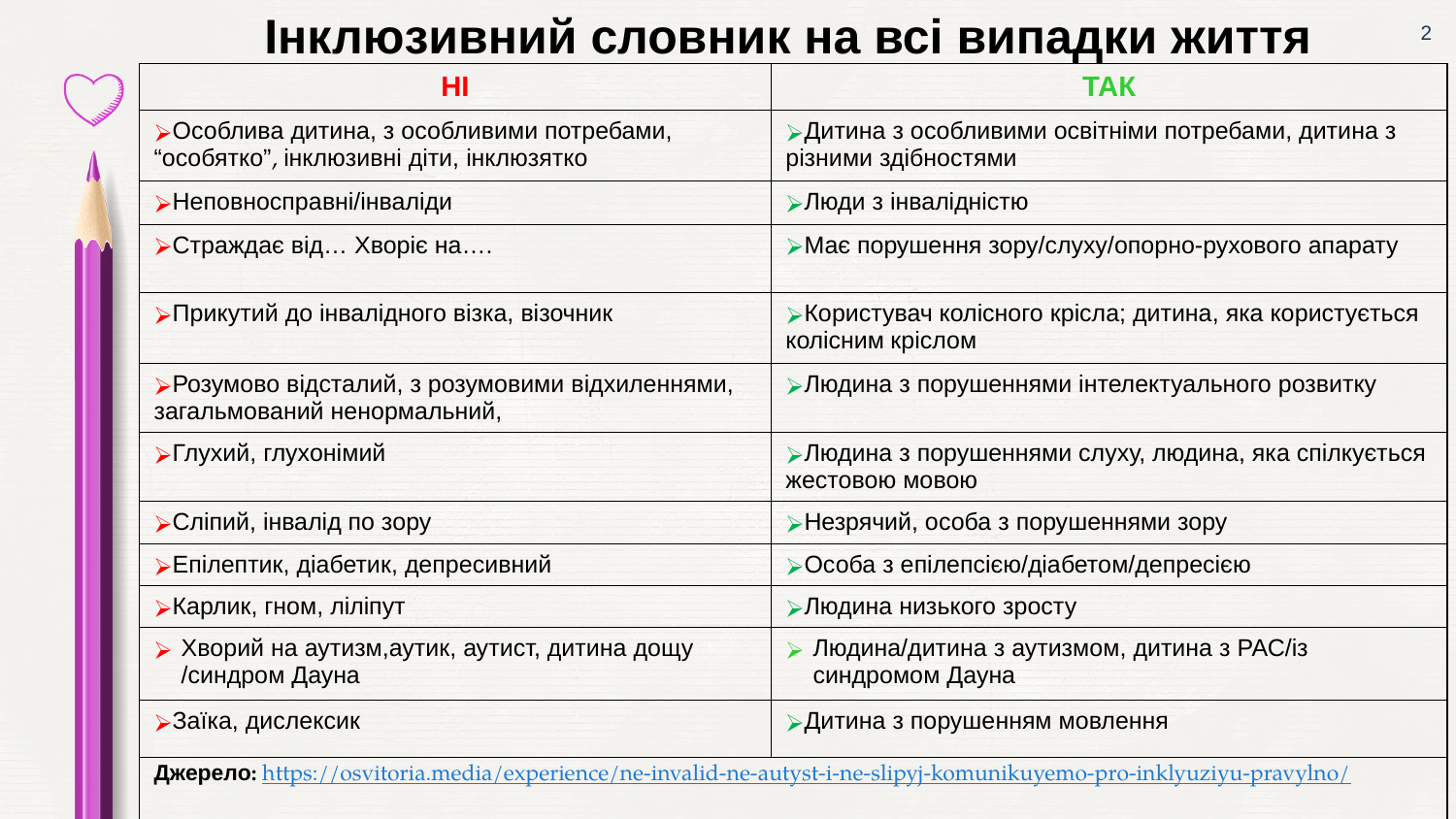

Інклюзивний словник на всі випадки життя
2
| НІ | ТАК |
| --- | --- |
| Особлива дитина, з особливими потребами, “особятко”, інклюзивні діти, інклюзятко | Дитина з особливими освітніми потребами, дитина з різними здібностями |
| Неповносправні/інваліди | Люди з інвалідністю |
| Страждає від… Хворіє на…. | Має порушення зору/слуху/опорно-рухового апарату |
| Прикутий до інвалідного візка, візочник | Користувач колісного крісла; дитина, яка користується колісним кріслом |
| Розумово відсталий, з розумовими відхиленнями, загальмований ненормальний, | Людина з порушеннями інтелектуального розвитку |
| Глухий, глухонімий | Людина з порушеннями слуху, людина, яка спілкується жестовою мовою |
| Сліпий, інвалід по зору | Незрячий, особа з порушеннями зору |
| Епілептик, діабетик, депресивний | Особа з епілепсією/діабетом/депресією |
| Карлик, гном, ліліпут | Людина низького зросту |
| Хворий на аутизм,аутик, аутист, дитина дощу /синдром Дауна | Людина/дитина з аутизмом, дитина з РАС/із синдромом Дауна |
| Заїка, дислексик | Дитина з порушенням мовлення |
| Джерело: https://osvitoria.media/experience/ne-invalid-ne-autyst-i-ne-slipyj-komunikuyemo-pro-inklyuziyu-pravylno/ |  |